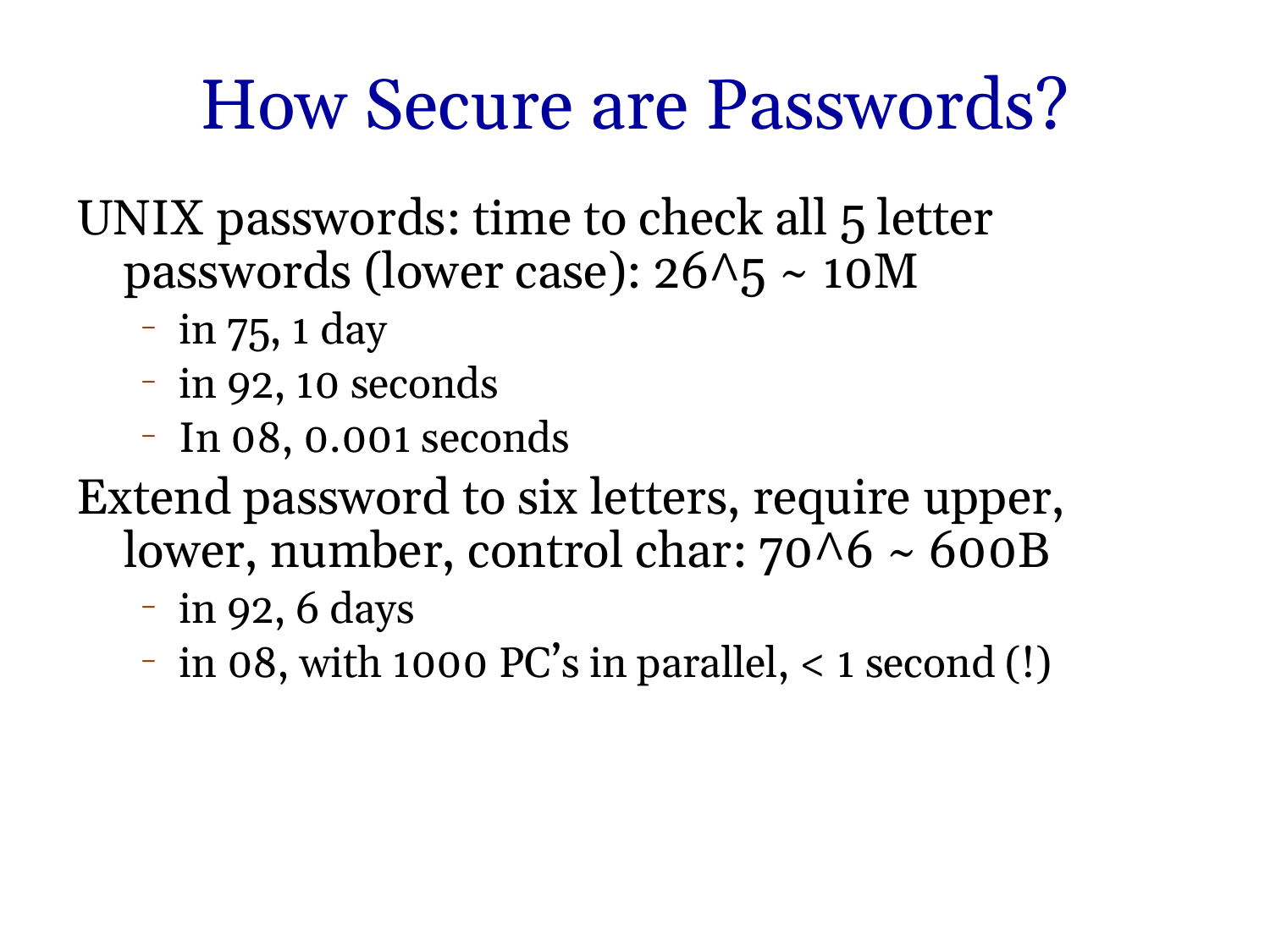

# How Secure are Passwords?
UNIX passwords: time to check all 5 letter passwords (lower case): 26^5 ~ 10M
in 75, 1 day
in 92, 10 seconds
In 08, 0.001 seconds
Extend password to six letters, require upper, lower, number, control char: 70^6 ~ 600B
in 92, 6 days
in 08, with 1000 PC’s in parallel, < 1 second (!)